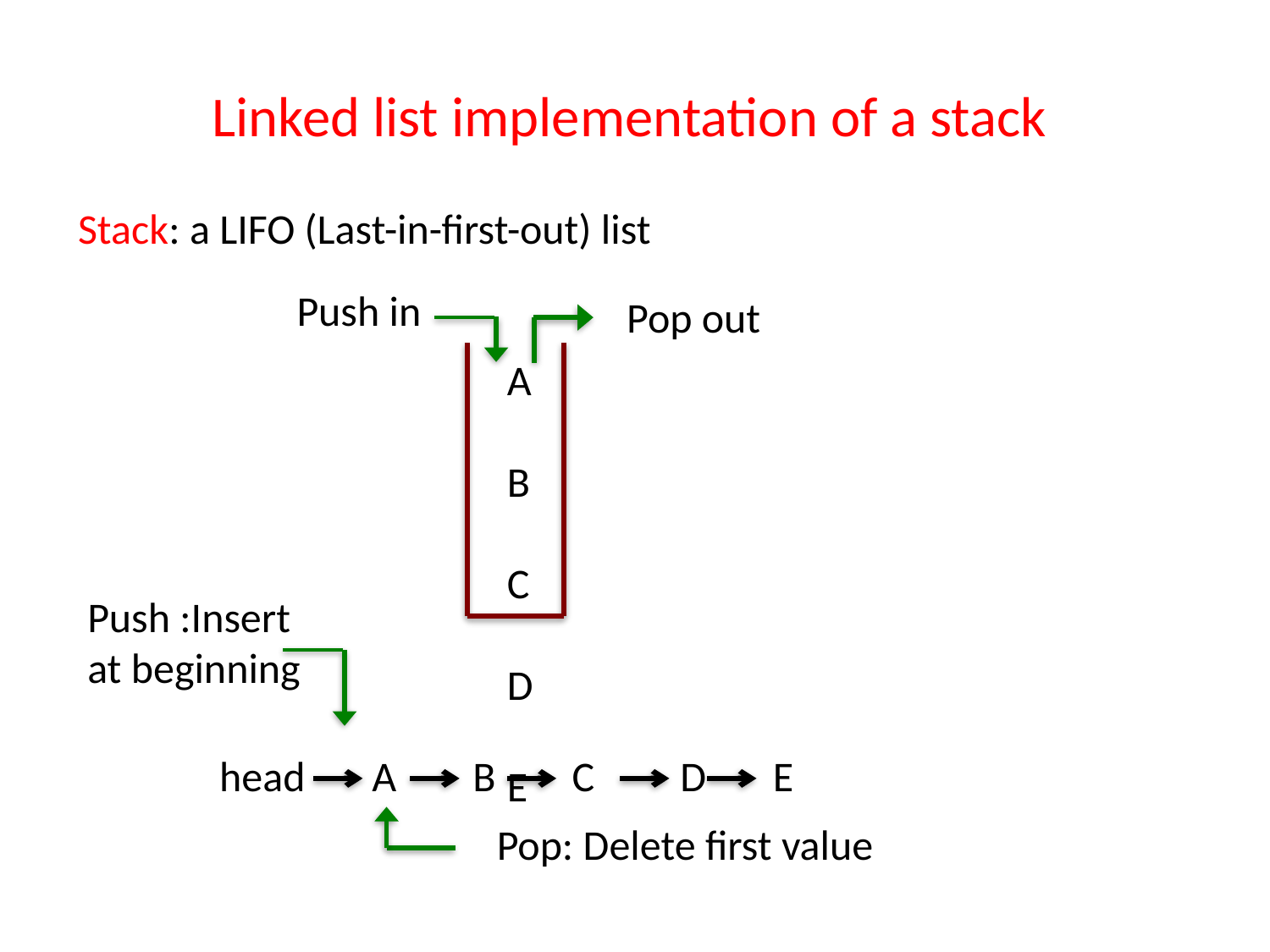

Linked list implementation of a stack
Stack: a LIFO (Last-in-first-out) list
Push in
Pop out
A        B        C         D       E
Push :Insert at beginning
head       A        B        C         D       E
Pop: Delete first value